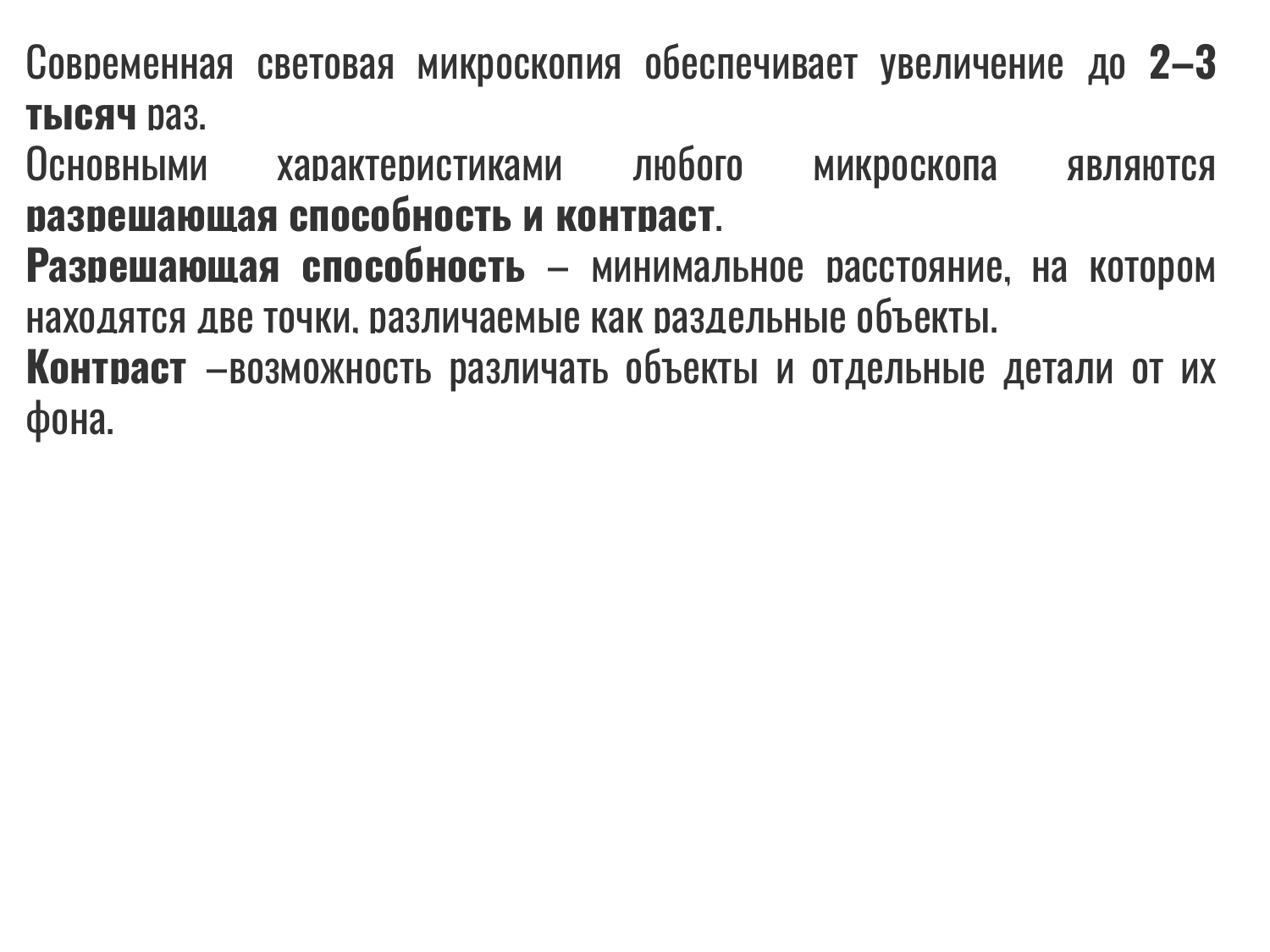

Современная световая микроскопия обеспечивает увеличение до 2–3 тысяч раз.
Основными характеристиками любого микроскопа являются разрешающая способность и контраст.
Разрешающая способность – минимальное расстояние, на котором находятся две точки, различаемые как раздельные объекты.
Контраст –возможность различать объекты и отдельные детали от их фона.